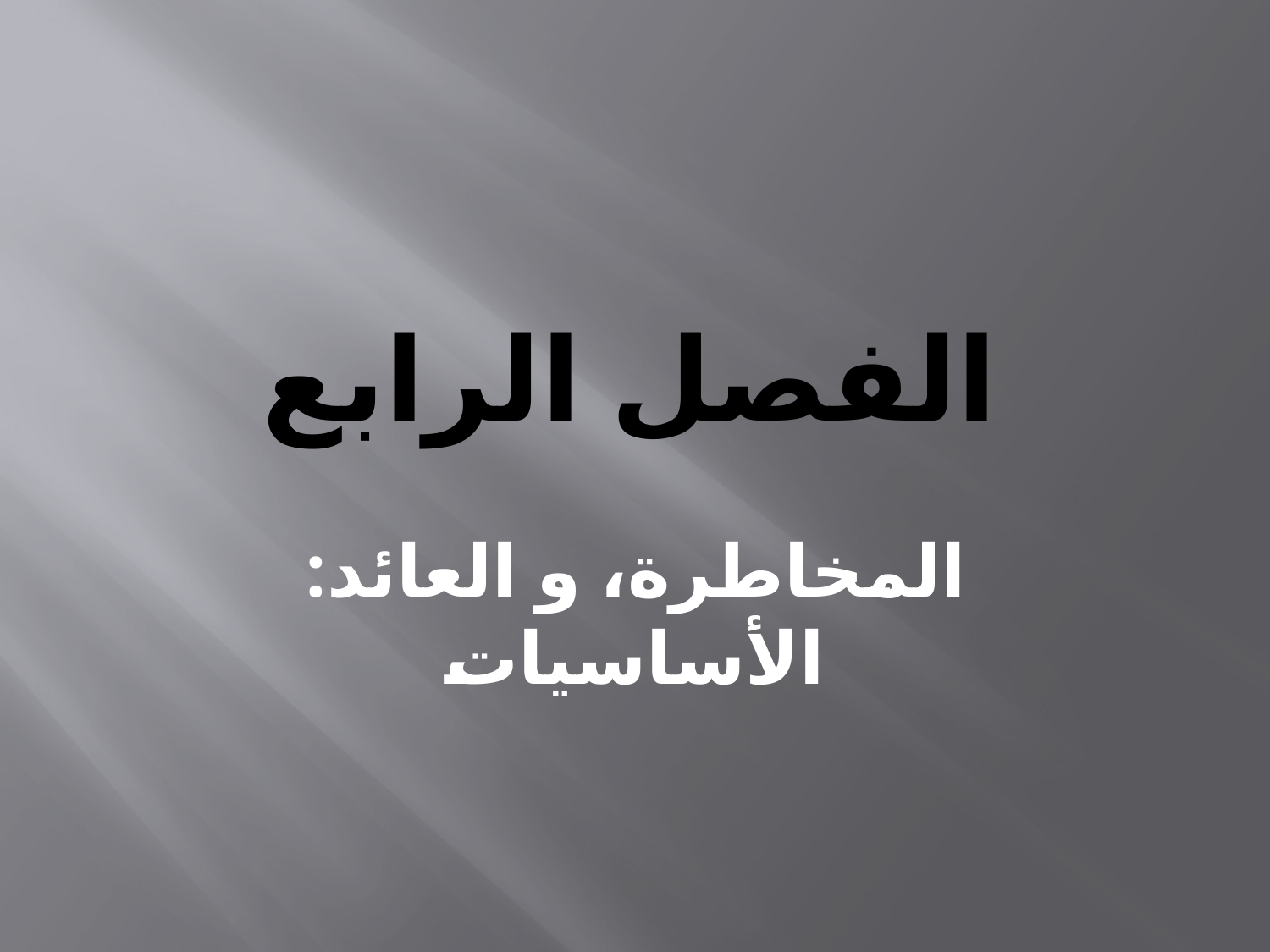

# الفصل الرابع
المخاطرة، و العائد: الأساسيات